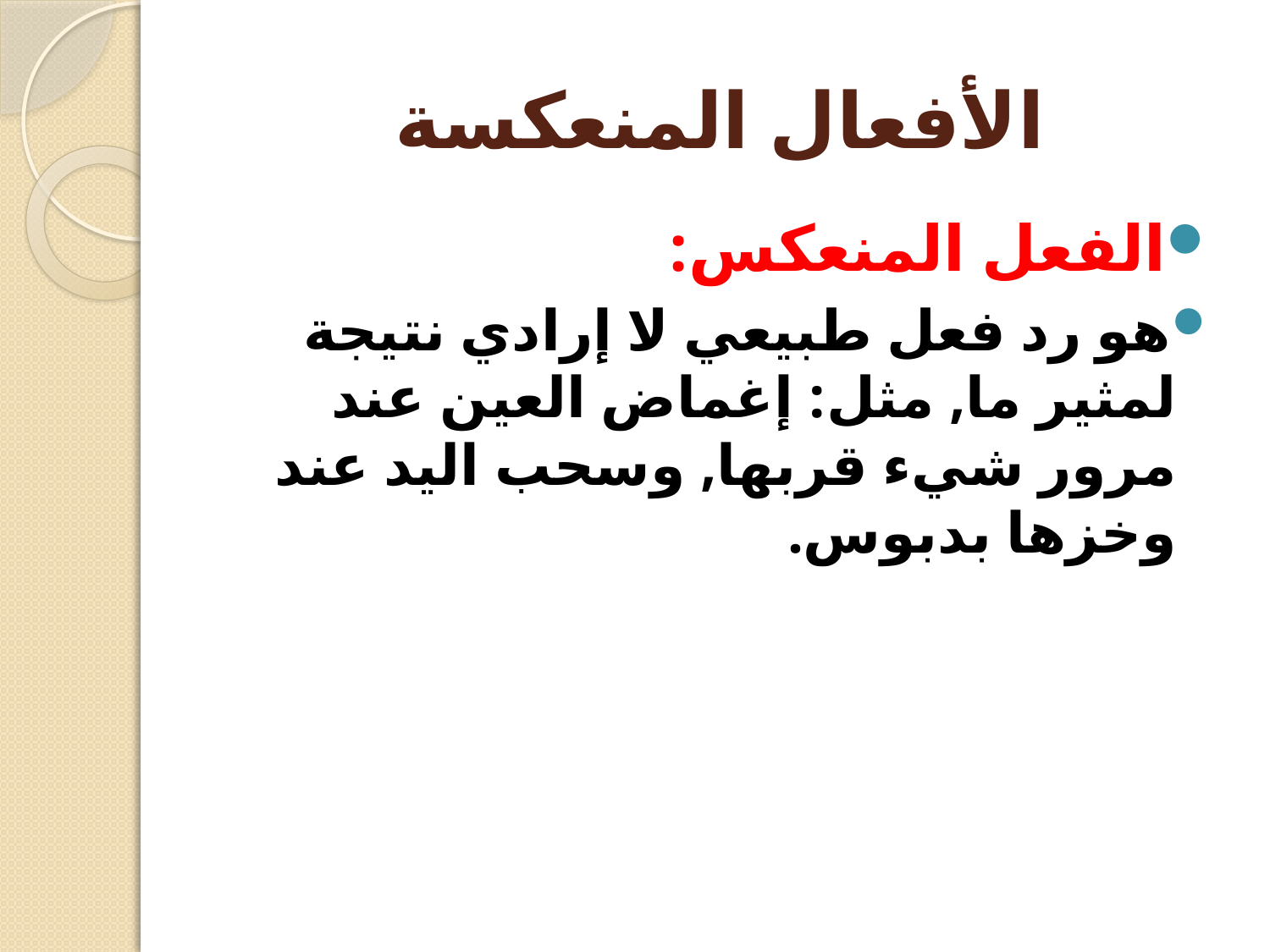

# الأفعال المنعكسة
الفعل المنعكس:
هو رد فعل طبيعي لا إرادي نتيجة لمثير ما, مثل: إغماض العين عند مرور شيء قربها, وسحب اليد عند وخزها بدبوس.